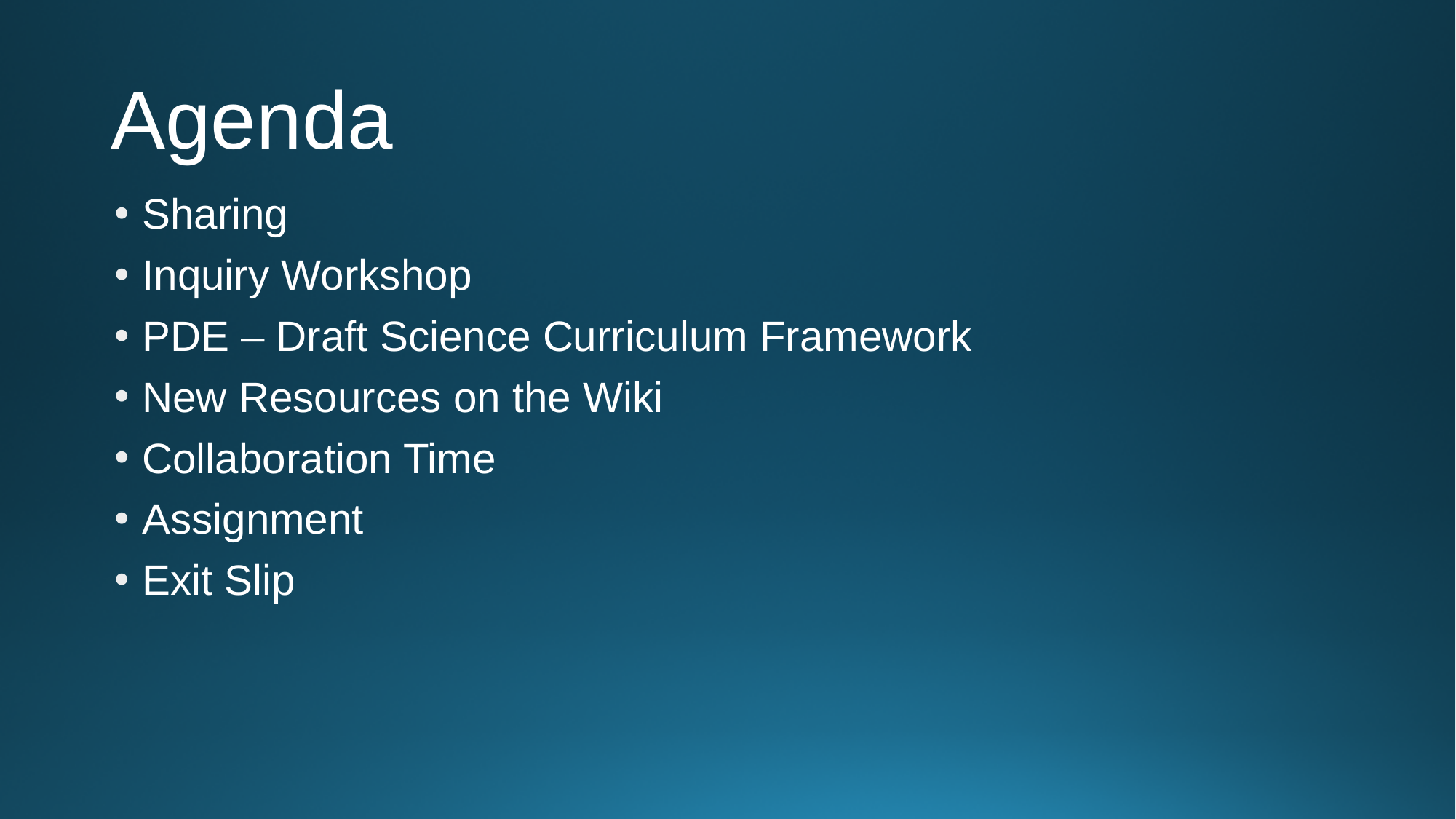

# Agenda
Sharing
Inquiry Workshop
PDE – Draft Science Curriculum Framework
New Resources on the Wiki
Collaboration Time
Assignment
Exit Slip